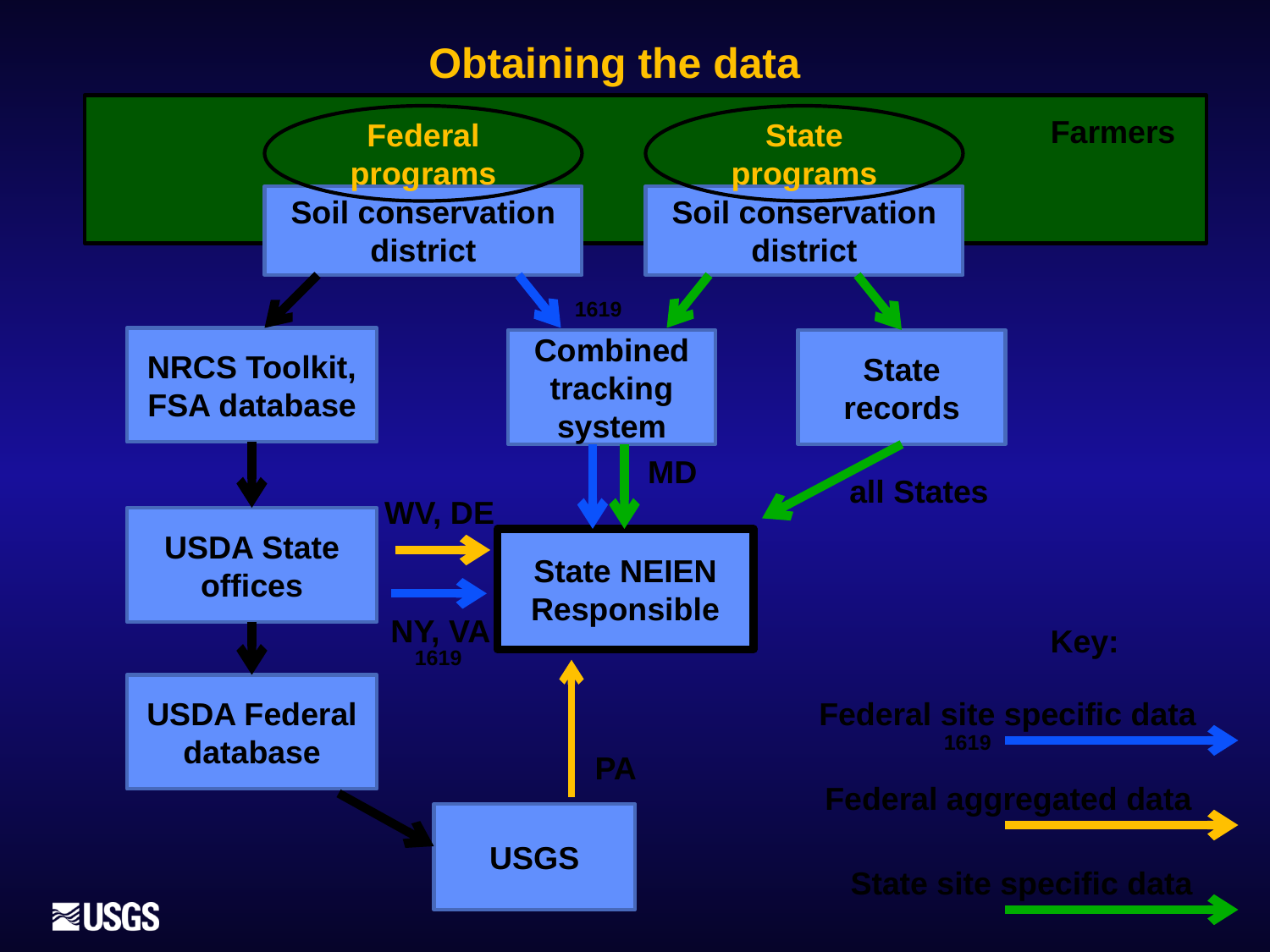

Obtaining the data

Federal programs
State programs
Farmers
Soil conservation district
Soil conservation district
1619
NRCS Toolkit, FSA database
Combined tracking system
State records
MD
all States
WV, DE
USDA State offices
State NEIEN Responsible
NY, VA
Key:
1619
USDA Federal database
Federal site specific data
1619
PA
Federal aggregated data
USGS
State site specific data